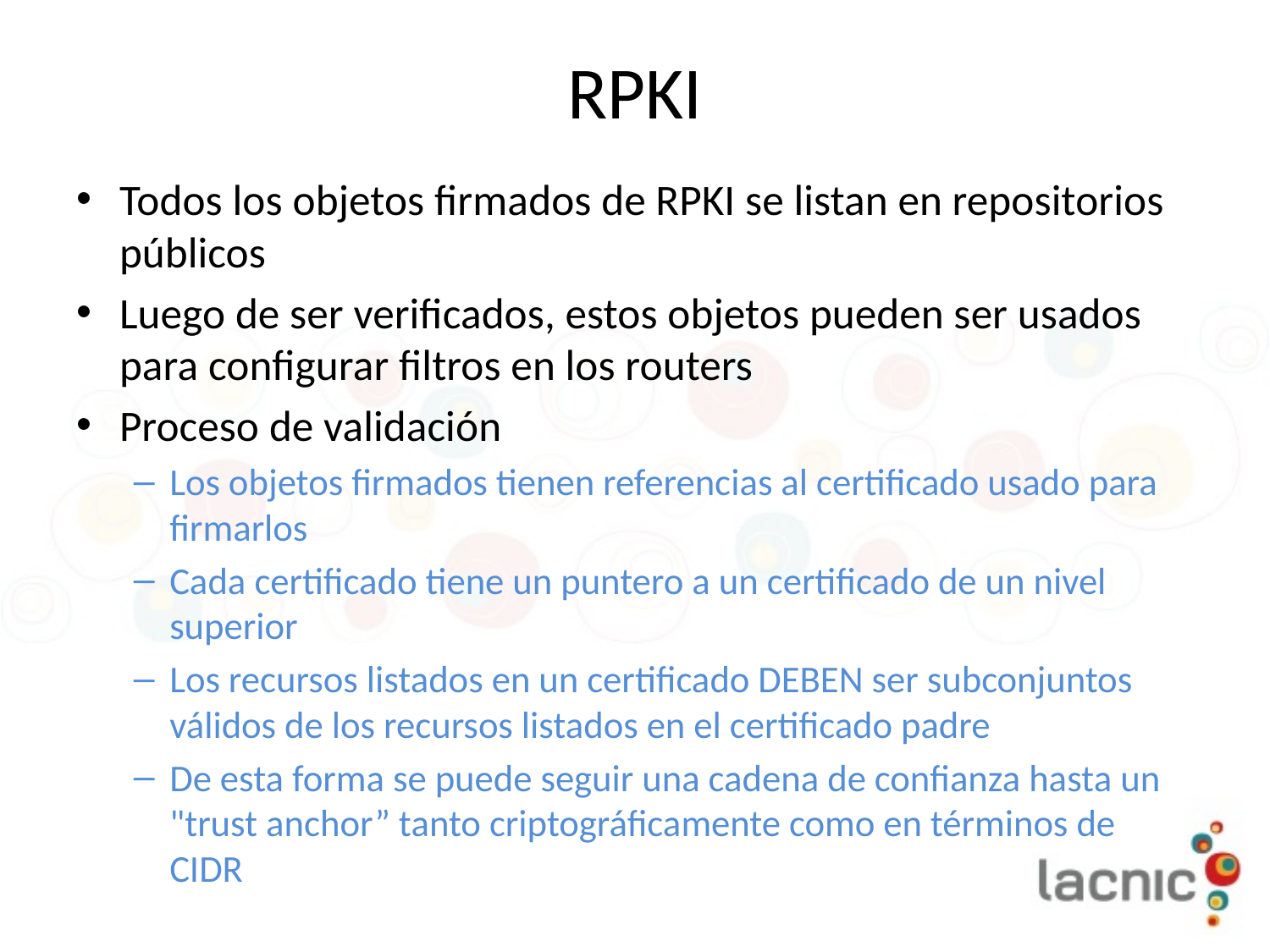

# RPKI
Todos los objetos firmados de RPKI se listan en repositorios públicos
Luego de ser verificados, estos objetos pueden ser usados para configurar filtros en los routers
Proceso de validación
Los objetos firmados tienen referencias al certificado usado para firmarlos
Cada certificado tiene un puntero a un certificado de un nivel superior
Los recursos listados en un certificado DEBEN ser subconjuntos válidos de los recursos listados en el certificado padre
De esta forma se puede seguir una cadena de confianza hasta un "trust anchor” tanto criptográficamente como en términos de CIDR